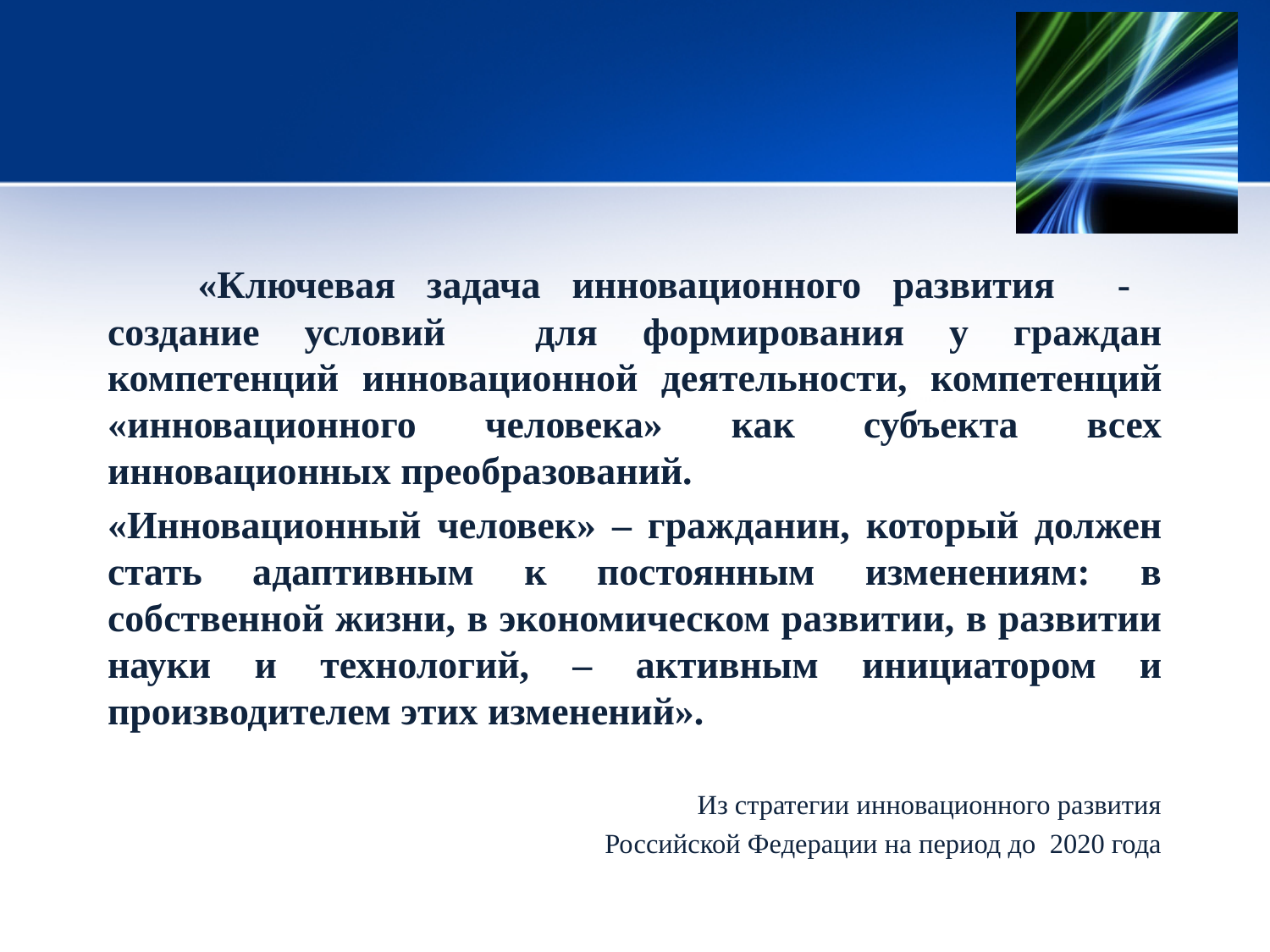

«Ключевая задача инновационного развития  -  создание условий  для формирования у граждан компетенций инновационной деятельности, компетенций «инновационного человека» как субъекта всех инновационных преобразований.
«Инновационный человек» – гражданин, который должен стать адаптивным к постоянным изменениям: в собственной жизни, в экономическом развитии, в развитии науки и технологий, – активным инициатором и производителем этих изменений».

Из стратегии инновационного развития
 Российской Федерации на период до  2020 года